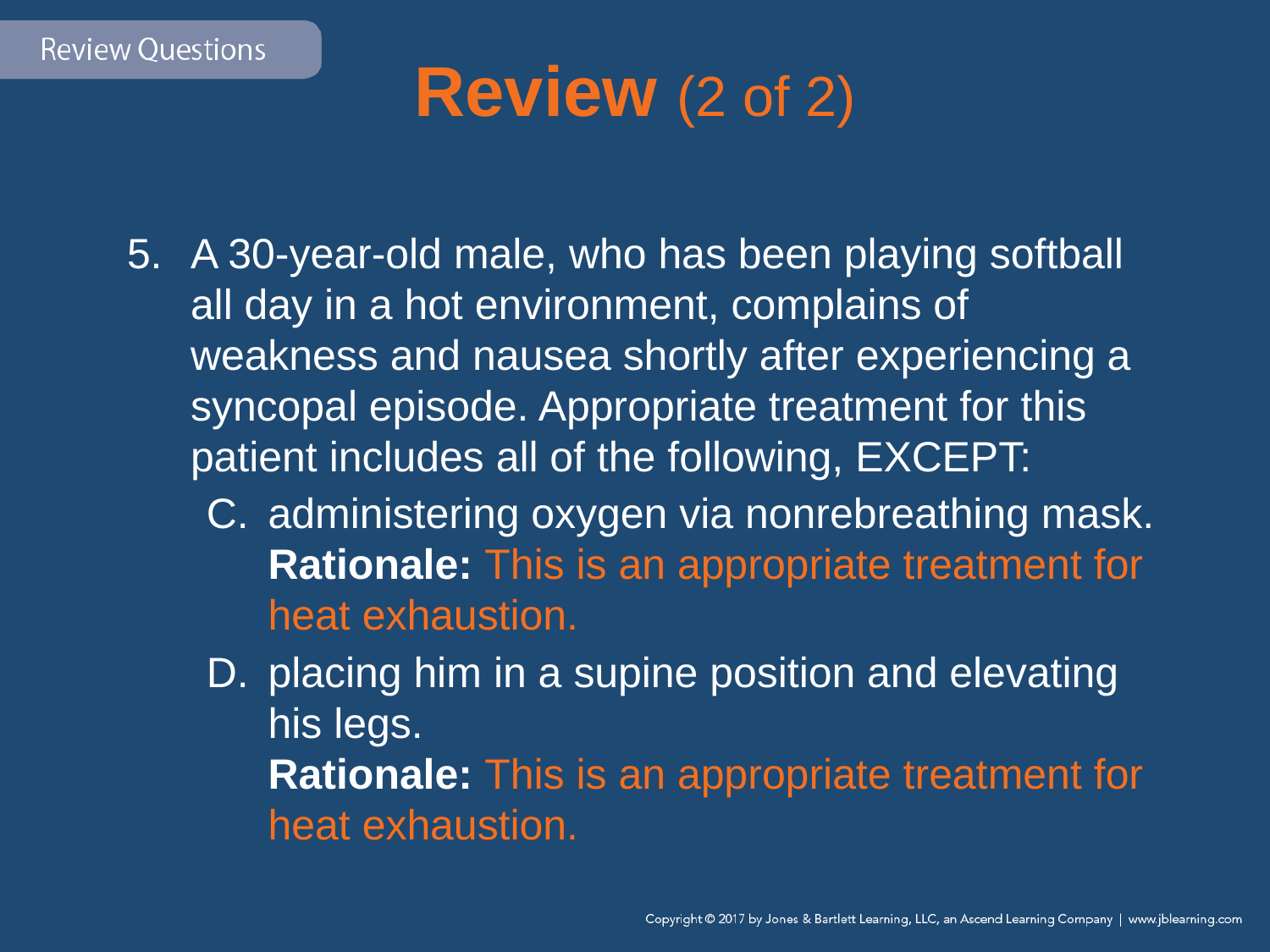

# Review (2 of 2)
A 30-year-old male, who has been playing softball all day in a hot environment, complains of
weakness and nausea shortly after experiencing a syncopal episode. Appropriate treatment for this patient includes all of the following, EXCEPT:
administering oxygen via nonrebreathing mask.
Rationale: This is an appropriate treatment for heat exhaustion.
placing him in a supine position and elevating his legs.
Rationale: This is an appropriate treatment for heat exhaustion.